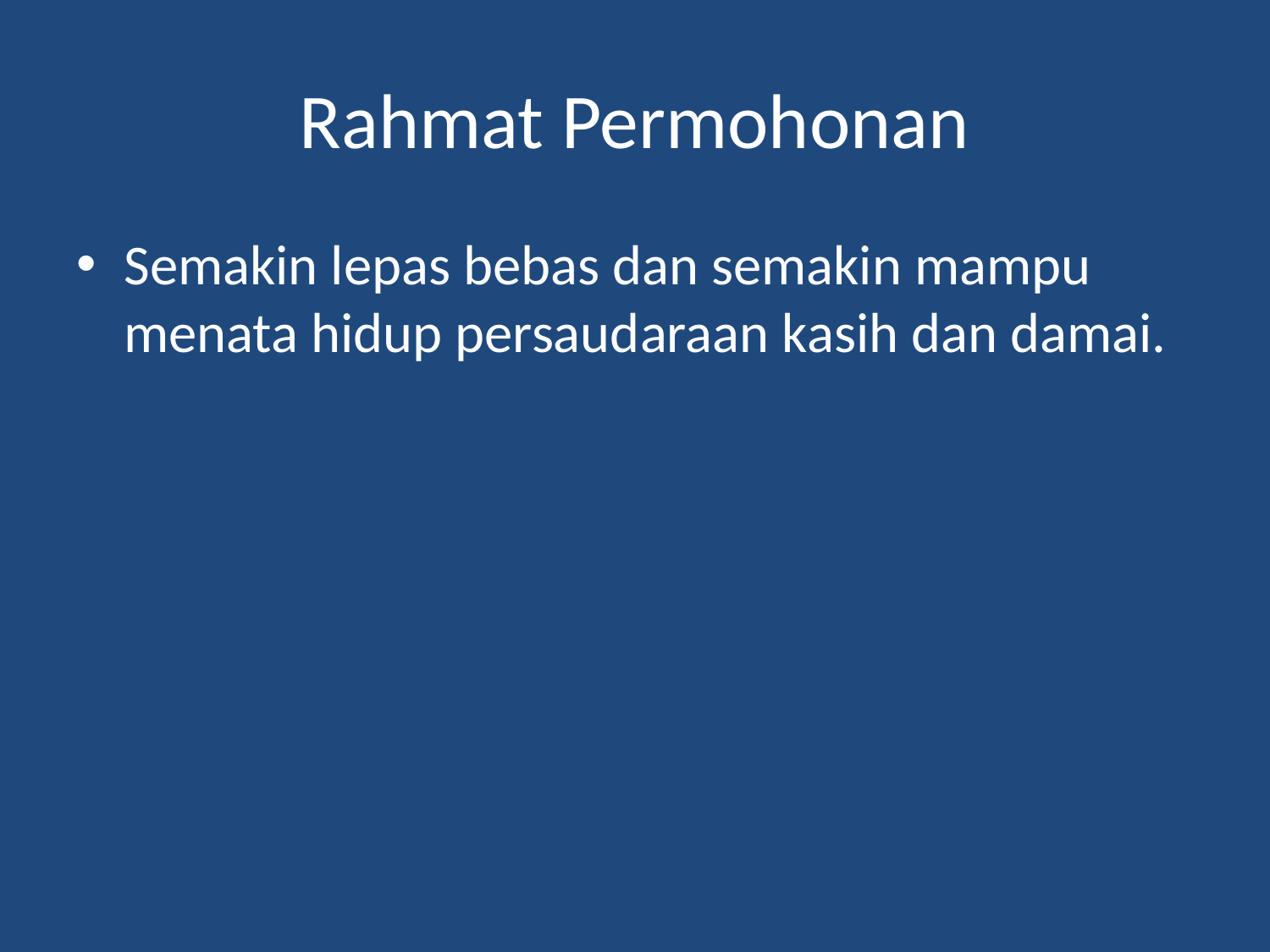

# Rahmat Permohonan
Semakin lepas bebas dan semakin mampu menata hidup persaudaraan kasih dan damai.